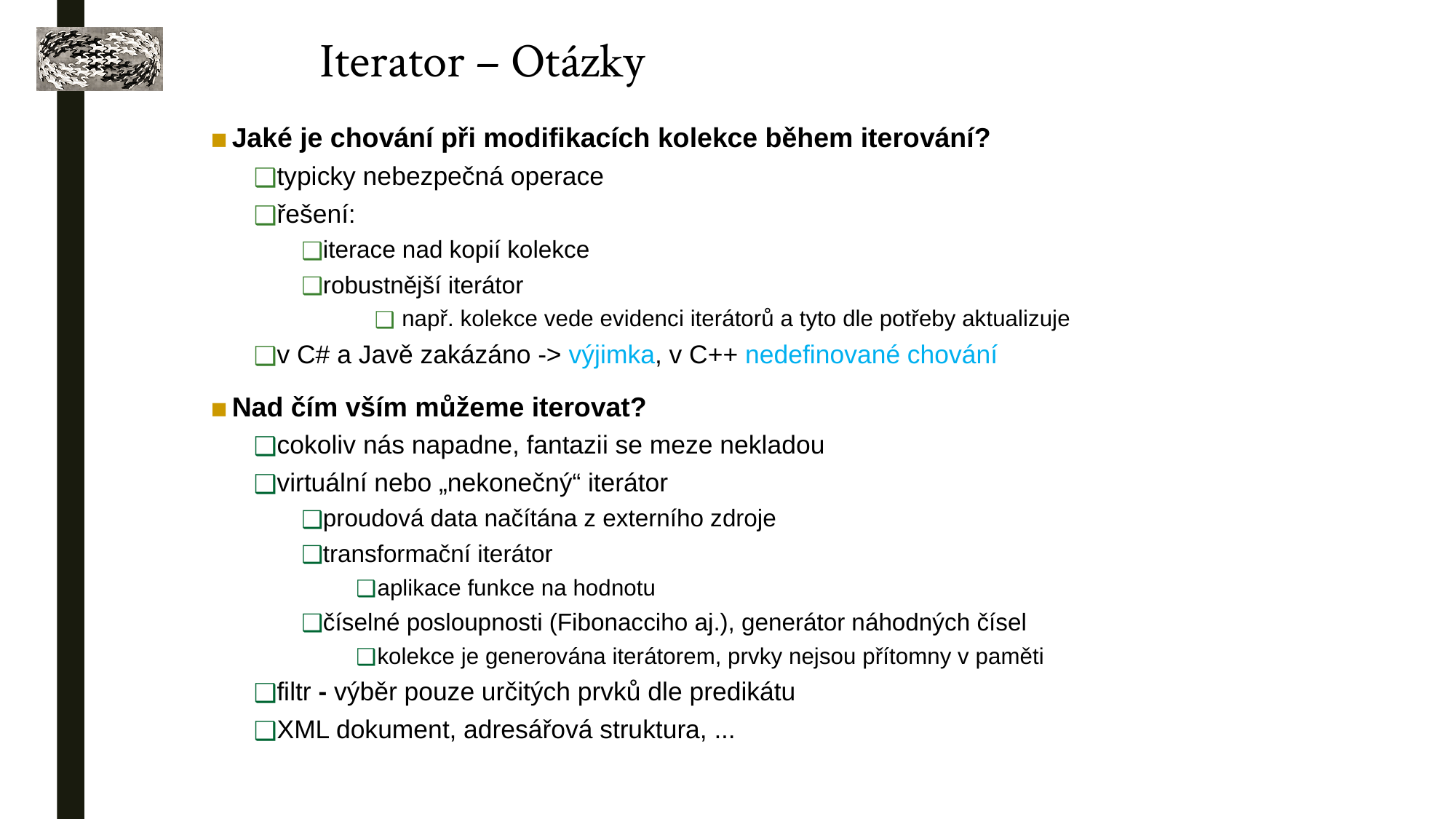

Iterator – Otázky
Jaké je chování při modifikacích kolekce během iterování?
typicky nebezpečná operace
řešení:
iterace nad kopií kolekce
robustnější iterátor
např. kolekce vede evidenci iterátorů a tyto dle potřeby aktualizuje
v C# a Javě zakázáno -> výjimka, v C++ nedefinované chování

Nad čím vším můžeme iterovat?
cokoliv nás napadne, fantazii se meze nekladou
virtuální nebo „nekonečný“ iterátor
proudová data načítána z externího zdroje
transformační iterátor
aplikace funkce na hodnotu
číselné posloupnosti (Fibonacciho aj.), generátor náhodných čísel
kolekce je generována iterátorem, prvky nejsou přítomny v paměti
filtr - výběr pouze určitých prvků dle predikátu
XML dokument, adresářová struktura, ...